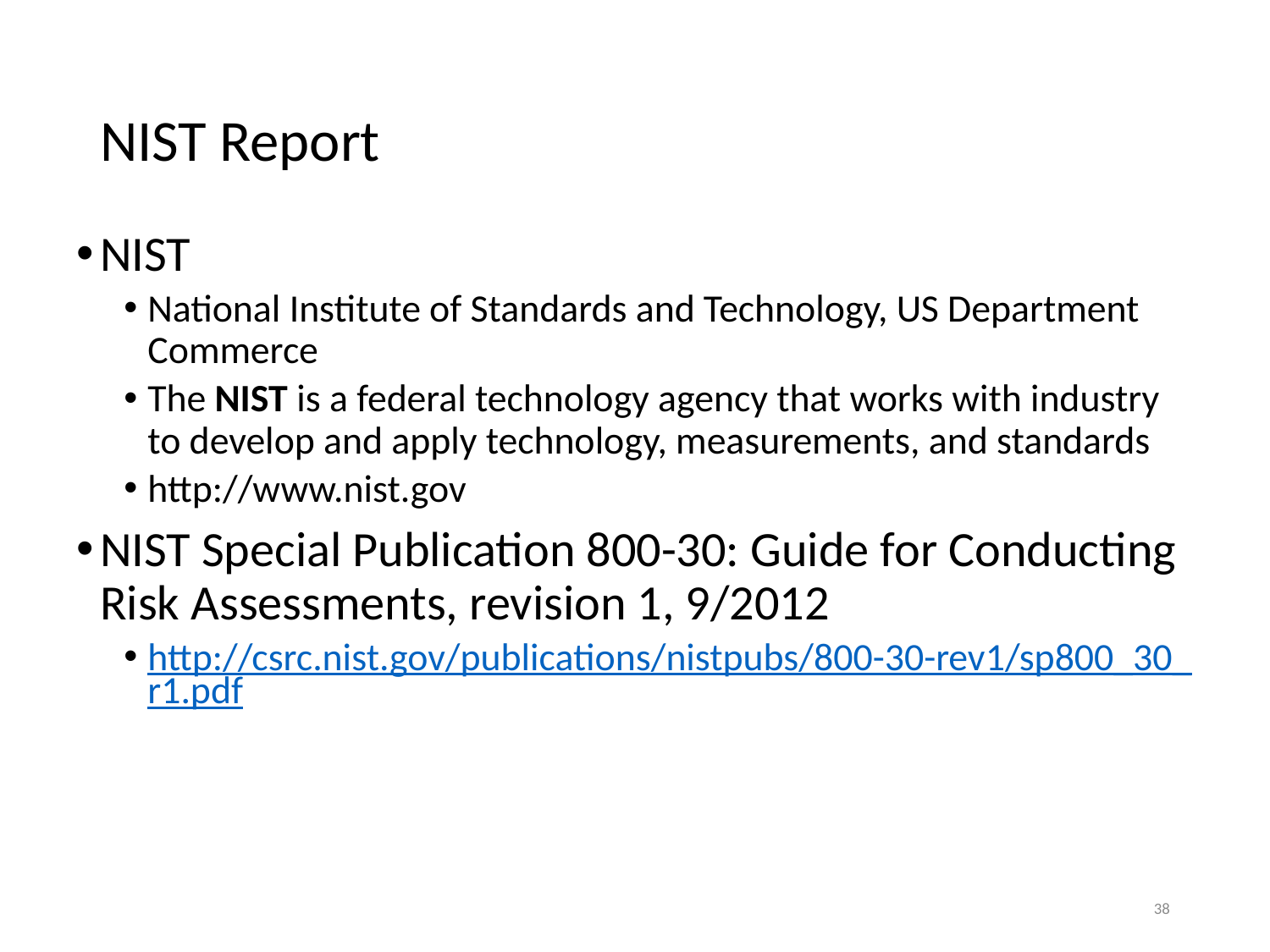

# NIST Report
NIST
National Institute of Standards and Technology, US Department Commerce
The NIST is a federal technology agency that works with industry to develop and apply technology, measurements, and standards
http://www.nist.gov
NIST Special Publication 800-30: Guide for Conducting Risk Assessments, revision 1, 9/2012
http://csrc.nist.gov/publications/nistpubs/800-30-rev1/sp800_30_r1.pdf

38